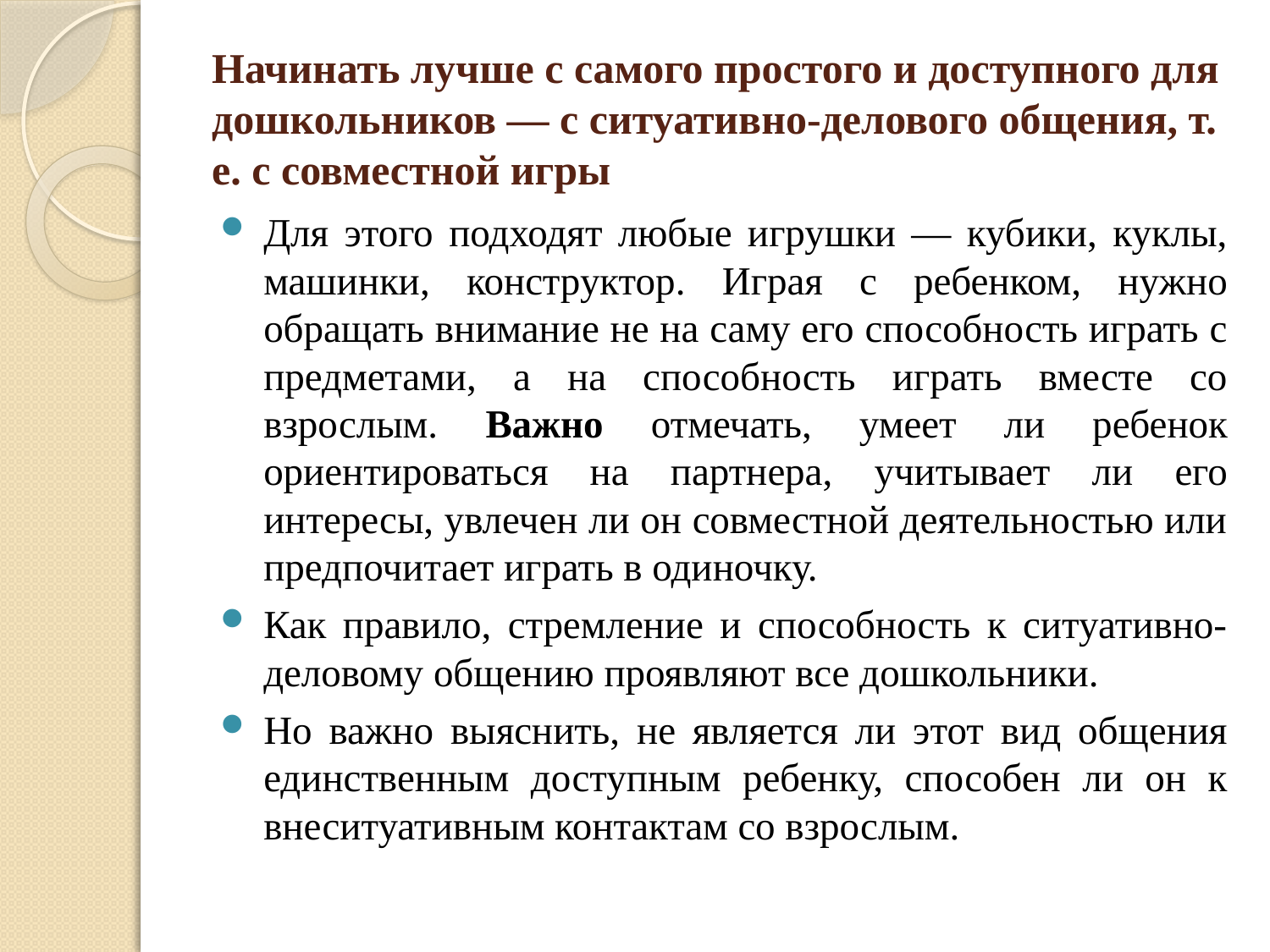

# Начинать лучше с самого простого и доступного для дошкольников — с ситуативно-делового общения, т. е. с совместной игры
Для этого подходят любые игрушки — кубики, куклы, машинки, конструктор. Играя с ребенком, нужно обращать внимание не на саму его способность играть с предметами, а на способность играть вместе со взрослым. Важно отмечать, умеет ли ребенок ориентироваться на партнера, учитывает ли его интересы, увлечен ли он совместной деятельностью или предпочитает играть в одиночку.
Как правило, стремление и способность к ситуативно-деловому общению проявляют все дошкольники.
Но важно выяснить, не является ли этот вид общения единственным доступным ребенку, способен ли он к внеситуативным контактам со взрослым.